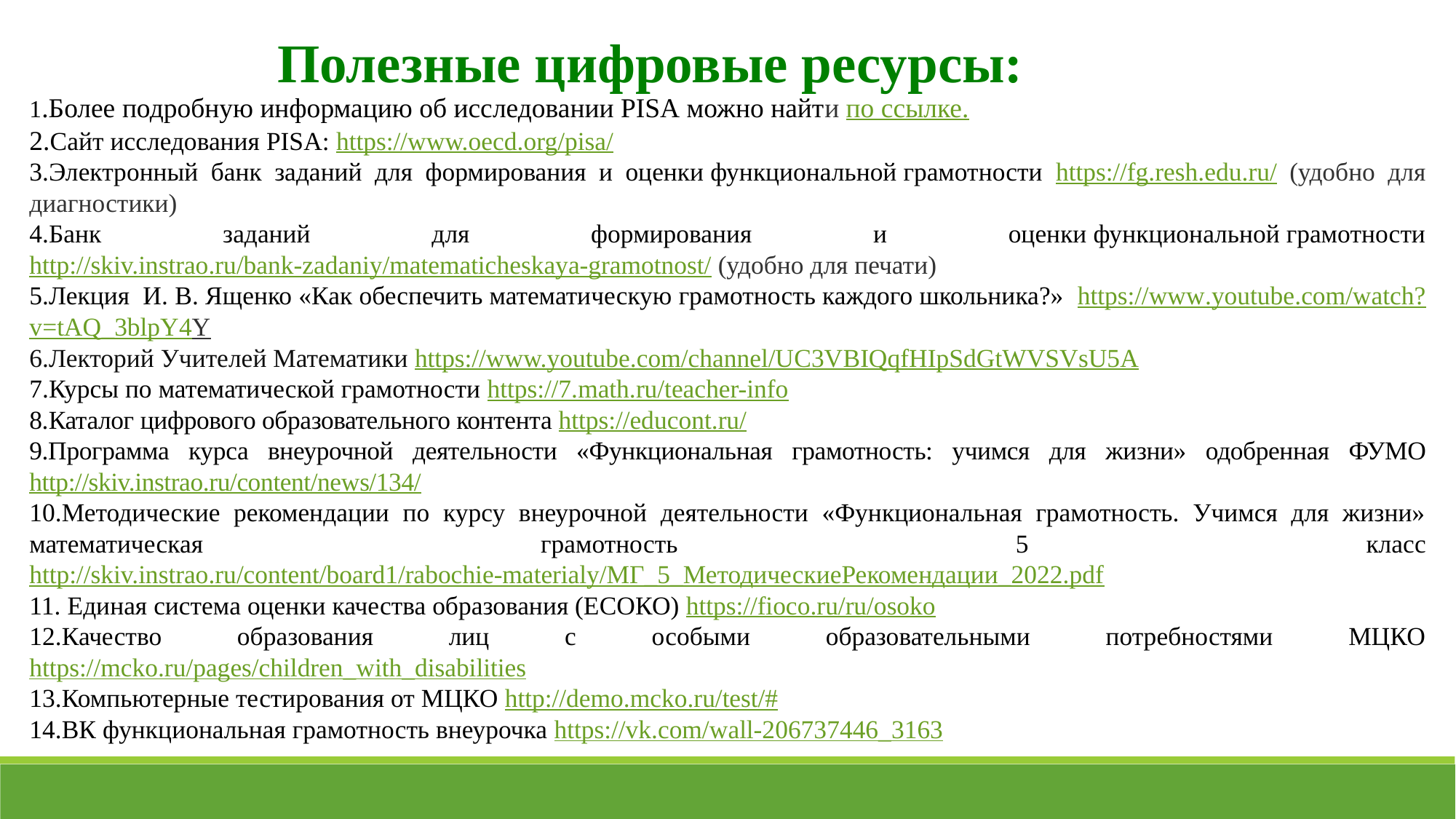

Полезные цифровые ресурсы:
1.Более подробную информацию об исследовании PISA можно найти по ссылке.
2.Сайт исследования PISA: https://www.oecd.org/pisa/
3.Электронный банк заданий для формирования и оценки функциональной грамотности https://fg.resh.edu.ru/ (удобно для диагностики)
4.Банк заданий для формирования и оценки функциональной грамотности http://skiv.instrao.ru/bank-zadaniy/matematicheskaya-gramotnost/ (удобно для печати)
5.Лекция  И. В. Ященко «Как обеспечить математическую грамотность каждого школьника?»  https://www.youtube.com/watch?v=tAQ_3blpY4Y
6.Лекторий Учителей Математики https://www.youtube.com/channel/UC3VBIQqfHIpSdGtWVSVsU5A
7.Курсы по математической грамотности https://7.math.ru/teacher-info
8.Каталог цифрового образовательного контента https://educont.ru/
9.Программа курса внеурочной деятельности «Функциональная грамотность: учимся для жизни» одобренная ФУМО http://skiv.instrao.ru/content/news/134/
10.Методические рекомендации по курсу внеурочной деятельности «Функциональная грамотность. Учимся для жизни» математическая грамотность 5 класс http://skiv.instrao.ru/content/board1/rabochie-materialy/МГ_5_МетодическиеРекомендации_2022.pdf
11. Единая система оценки качества образования (ЕСОКО) https://fioco.ru/ru/osoko
12.Качество образования лиц с особыми образовательными потребностями МЦКО https://mcko.ru/pages/children_with_disabilities
13.Компьютерные тестирования от МЦКО http://demo.mcko.ru/test/#
14.ВК функциональная грамотность внеурочка https://vk.com/wall-206737446_3163